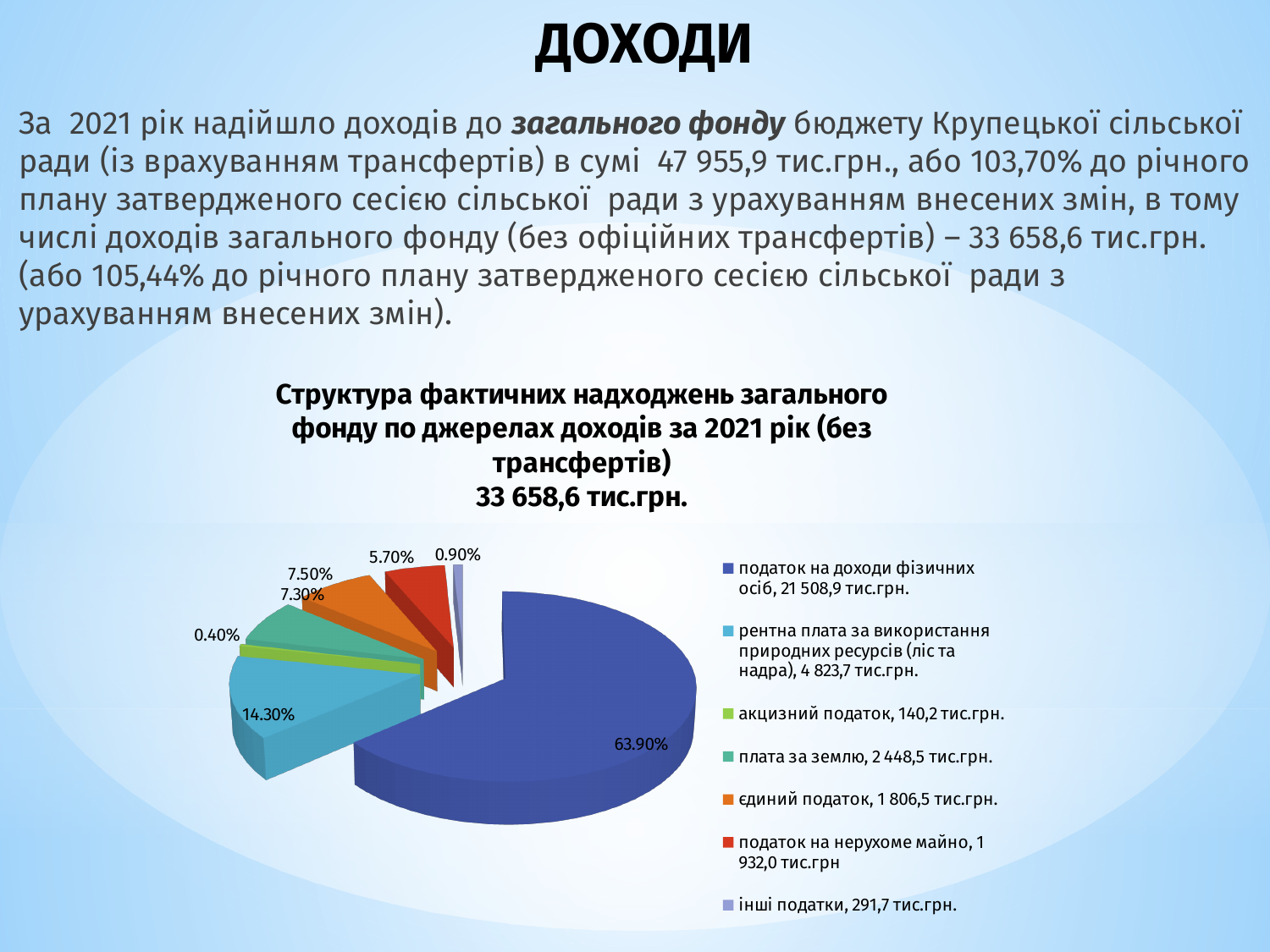

# Доходи
За  2021 рік надійшло доходів до загального фонду бюджету Крупецької сільської ради (із врахуванням трансфертів) в сумі  47 955,9 тис.грн., або 103,70% до річного плану затвердженого сесією сільської  ради з урахуванням внесених змін, в тому числі доходів загального фонду (без офіційних трансфертів) – 33 658,6 тис.грн. (або 105,44% до річного плану затвердженого сесією сільської  ради з урахуванням внесених змін).

[unsupported chart]